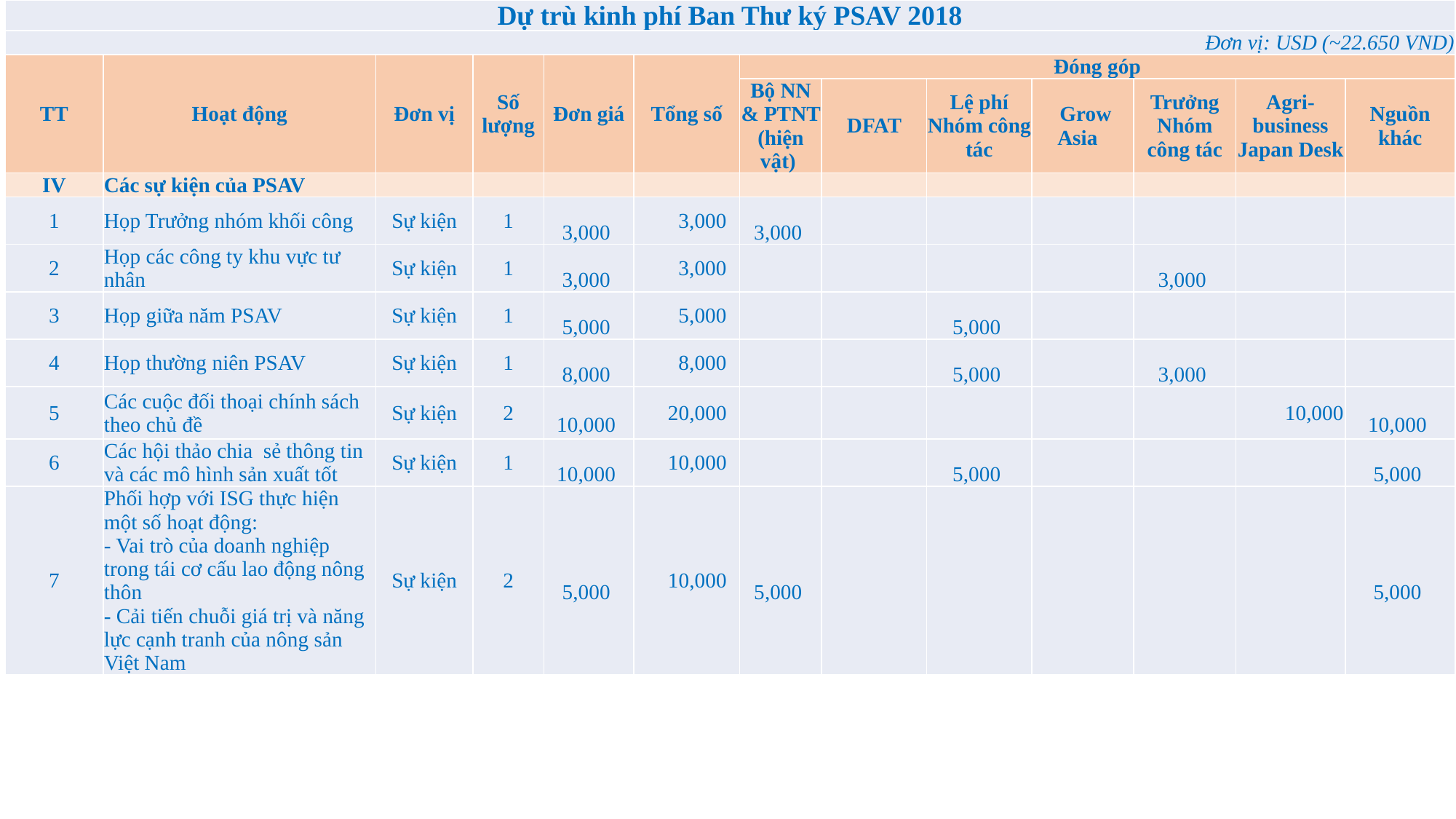

| Dự trù kinh phí Ban Thư ký PSAV 2018 |  |  |  |  |  |  |  |  |  |  |  |  |
| --- | --- | --- | --- | --- | --- | --- | --- | --- | --- | --- | --- | --- |
| Đơn vị: USD (~22.650 VND) |  |  |  |  |  |  |  |  |  |  |  |  |
| TT | Hoạt động | Đơn vị | Số lượng | Đơn giá | Tổng số | Đóng góp |  |  |  |  |  |  |
|  |  |  |  |  |  | Bộ NN & PTNT (hiện vật) | DFAT | Lệ phí Nhóm công tác | Grow Asia | Trưởng Nhóm công tác | Agri-business Japan Desk | Nguồn khác |
| IV | Các sự kiện của PSAV |  |  |  |  |  |  |  |  |  |  |  |
| 1 | Họp Trưởng nhóm khối công | Sự kiện | 1 | 3,000 | 3,000 | 3,000 |  |  |  |  |  |  |
| 2 | Họp các công ty khu vực tư nhân | Sự kiện | 1 | 3,000 | 3,000 |  |  |  |  | 3,000 |  |  |
| 3 | Họp giữa năm PSAV | Sự kiện | 1 | 5,000 | 5,000 |  |  | 5,000 |  |  |  |  |
| 4 | Họp thường niên PSAV | Sự kiện | 1 | 8,000 | 8,000 |  |  | 5,000 |  | 3,000 |  |  |
| 5 | Các cuộc đối thoại chính sách theo chủ đề | Sự kiện | 2 | 10,000 | 20,000 |  |  |  |  |  | 10,000 | 10,000 |
| 6 | Các hội thảo chia sẻ thông tin và các mô hình sản xuất tốt | Sự kiện | 1 | 10,000 | 10,000 |  |  | 5,000 |  |  |  | 5,000 |
| 7 | Phối hợp với ISG thực hiện một số hoạt động: - Vai trò của doanh nghiệp trong tái cơ cấu lao động nông thôn - Cải tiến chuỗi giá trị và năng lực cạnh tranh của nông sản Việt Nam | Sự kiện | 2 | 5,000 | 10,000 | 5,000 |  |  |  |  |  | 5,000 |
#